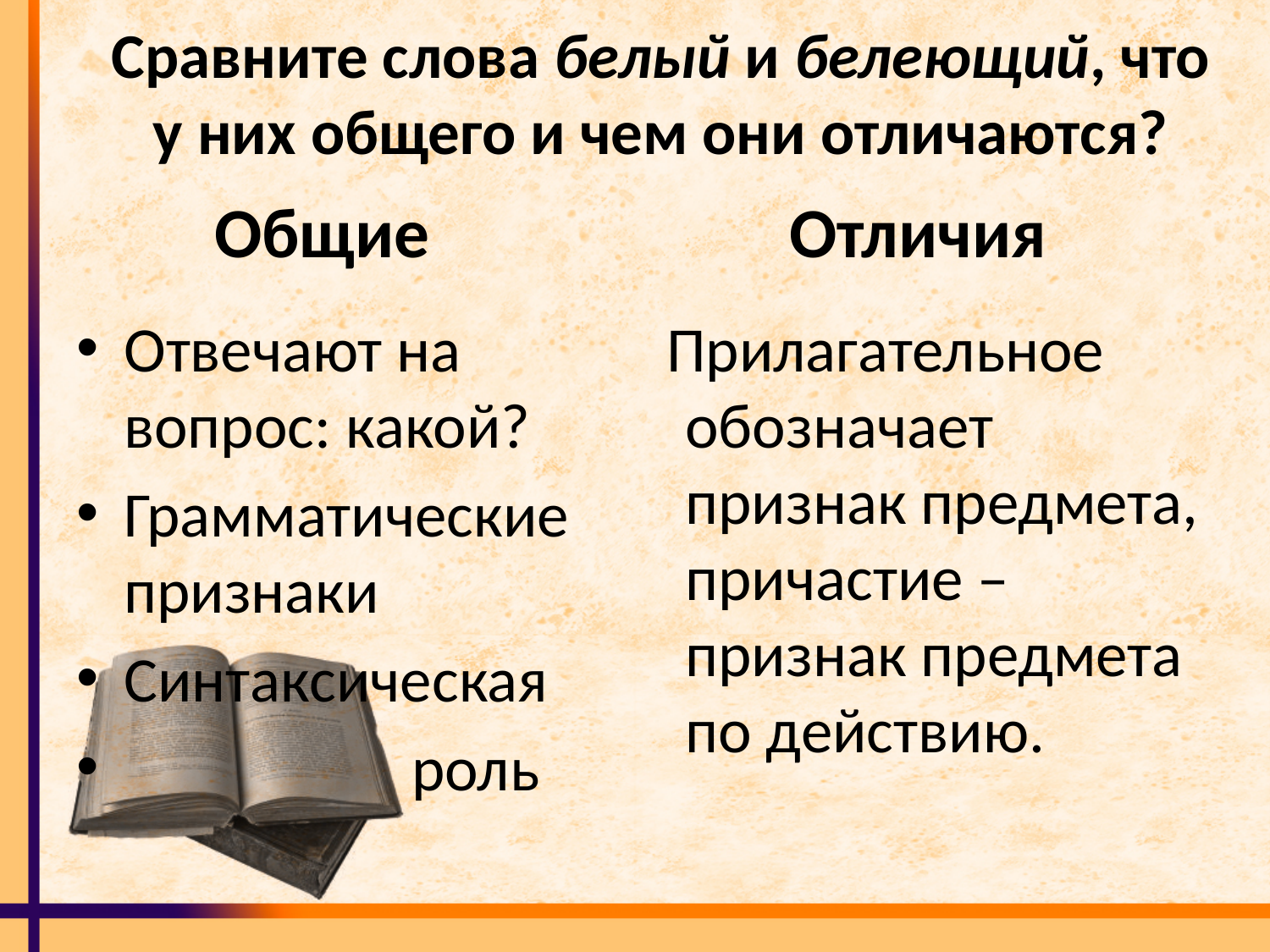

# Сравните слова белый и белеющий, что у них общего и чем они отличаются?

Отличия

Общие

Отвечают на вопрос: какой?
Грамматические признаки
Синтаксическая
                    роль
  Прилагательное обозначает признак предмета, причастие – признак предмета по действию.